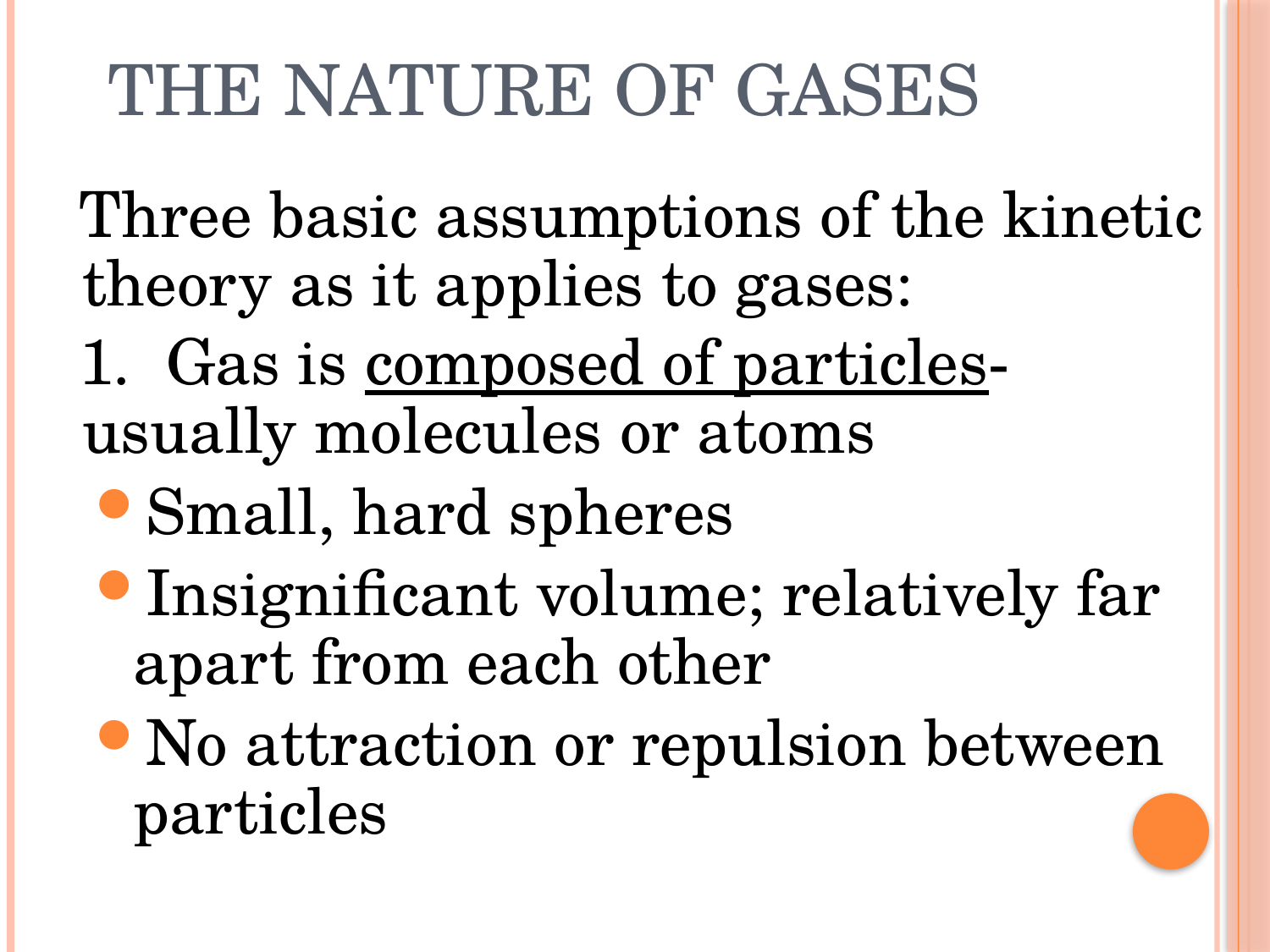

# The Nature of Gases
  Three basic assumptions of the kinetic theory as it applies to gases:
  1.  Gas is composed of particles- usually molecules or atoms
Small, hard spheres
Insignificant volume; relatively far apart from each other
No attraction or repulsion between particles